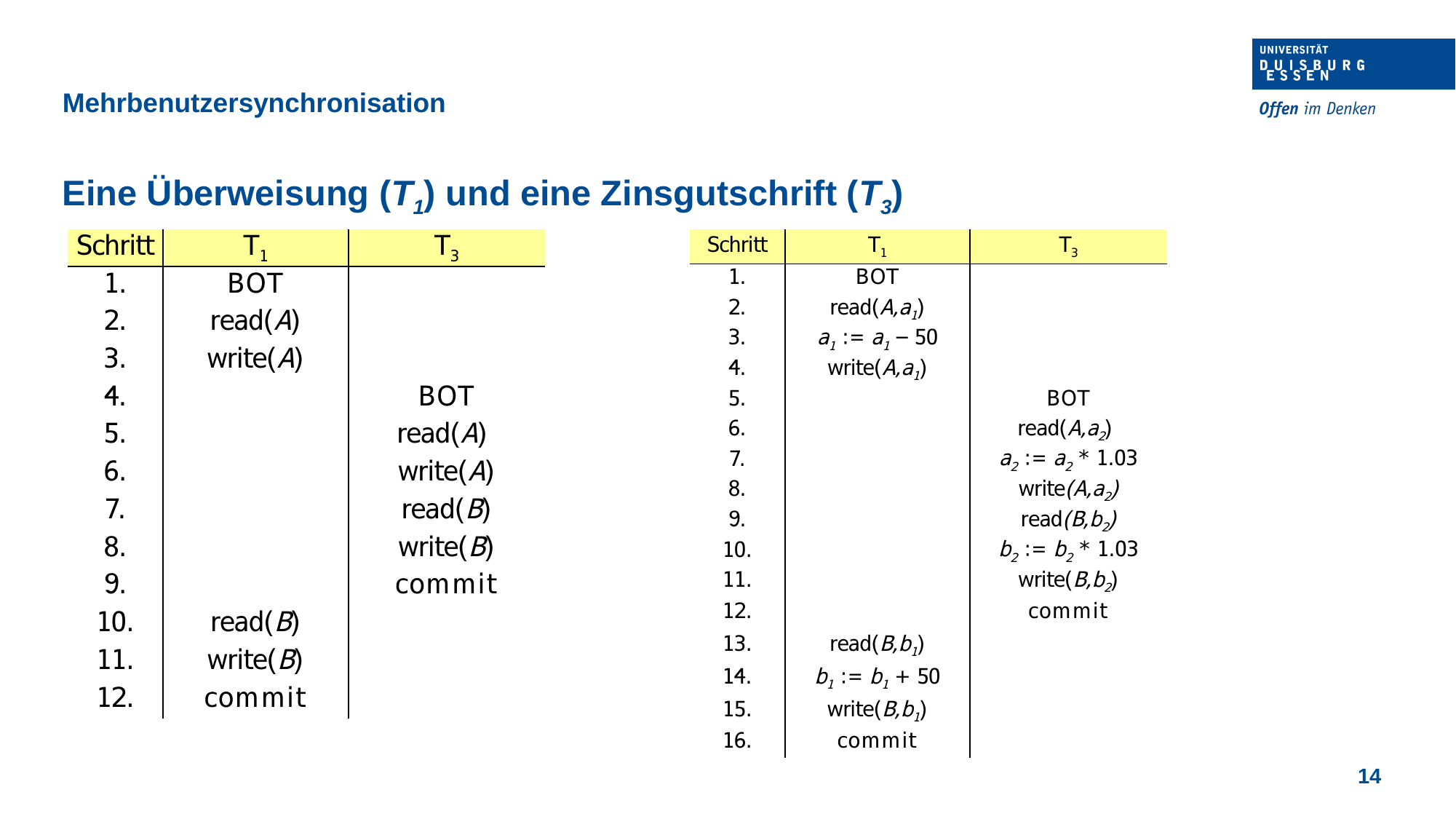

Mehrbenutzersynchronisation
Eine Überweisung (T1) und eine Zinsgutschrift (T3)
| Schritt | T1 | T3 |
| --- | --- | --- |
| 1. | BOT |  |
| 2. | read(A) |  |
| 3. | write(A) |  |
| 4. |  | BOT |
| 5. |  | read(A) |
| 6. |  | write(A) |
| 7. |  | read(B) |
| 8. |  | write(B) |
| 9. |  | commit |
| 10. | read(B) |  |
| 11. | write(B) |  |
| 12. | commit |  |
| Schritt | T1 | T3 |
| --- | --- | --- |
| 1. | BOT |  |
| 2. | read(A,a1) |  |
| 3. | a1 := a1 – 50 |  |
| 4. | write(A,a1) |  |
| 5. |  | BOT |
| 6. |  | read(A,a2) |
| 7. |  | a2 := a2 \* 1.03 |
| 8. |  | write(A,a2) |
| 9. |  | read(B,b2) |
| 10. |  | b2 := b2 \* 1.03 |
| 11. |  | write(B,b2) |
| 12. |  | commit |
| 13. | read(B,b1) |  |
| 14. | b1 := b1 + 50 |  |
| 15. | write(B,b1) |  |
| 16. | commit |  |

14